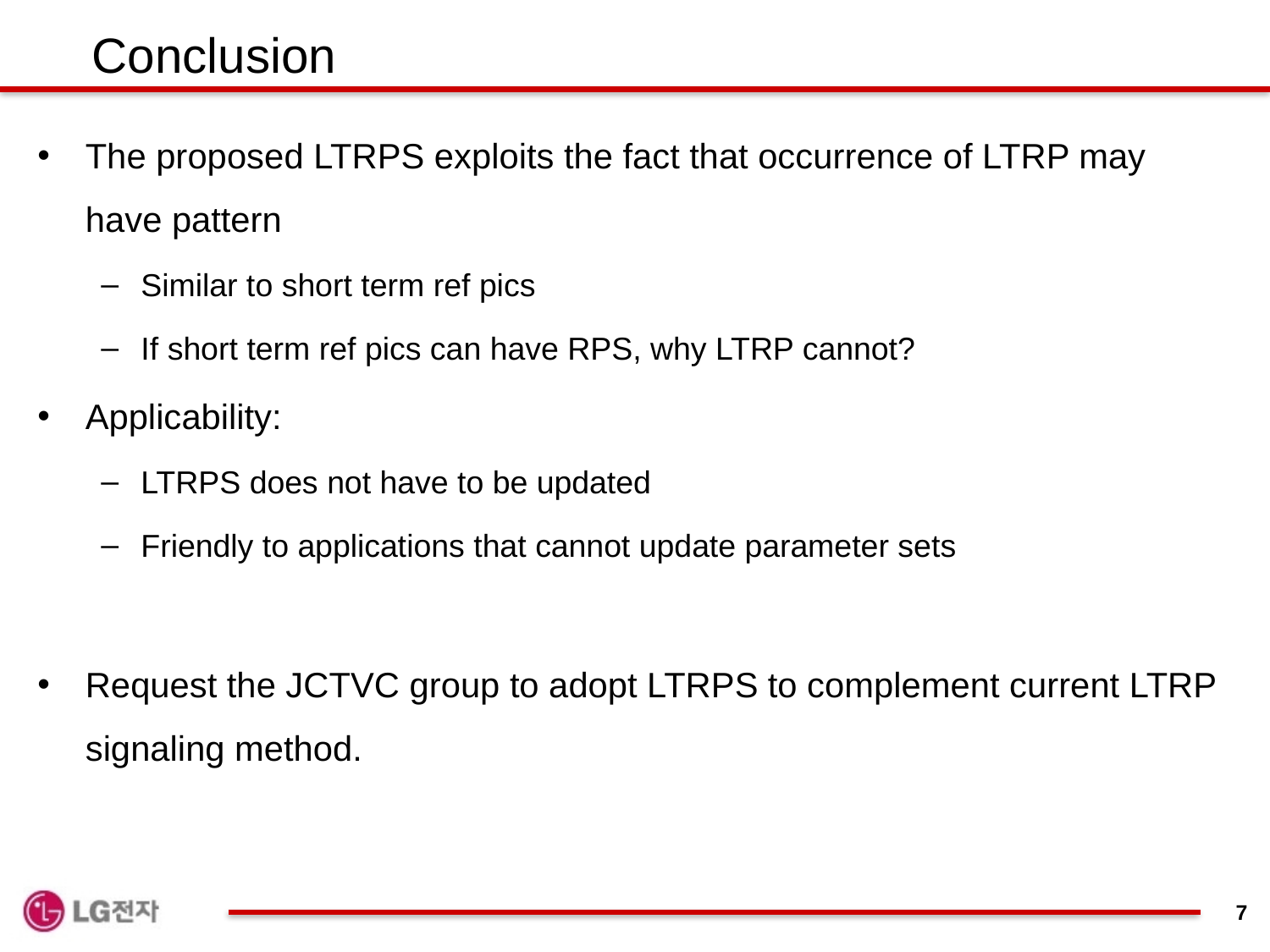

# Conclusion
The proposed LTRPS exploits the fact that occurrence of LTRP may have pattern
Similar to short term ref pics
If short term ref pics can have RPS, why LTRP cannot?
Applicability:
LTRPS does not have to be updated
Friendly to applications that cannot update parameter sets

Request the JCTVC group to adopt LTRPS to complement current LTRP signaling method.

7